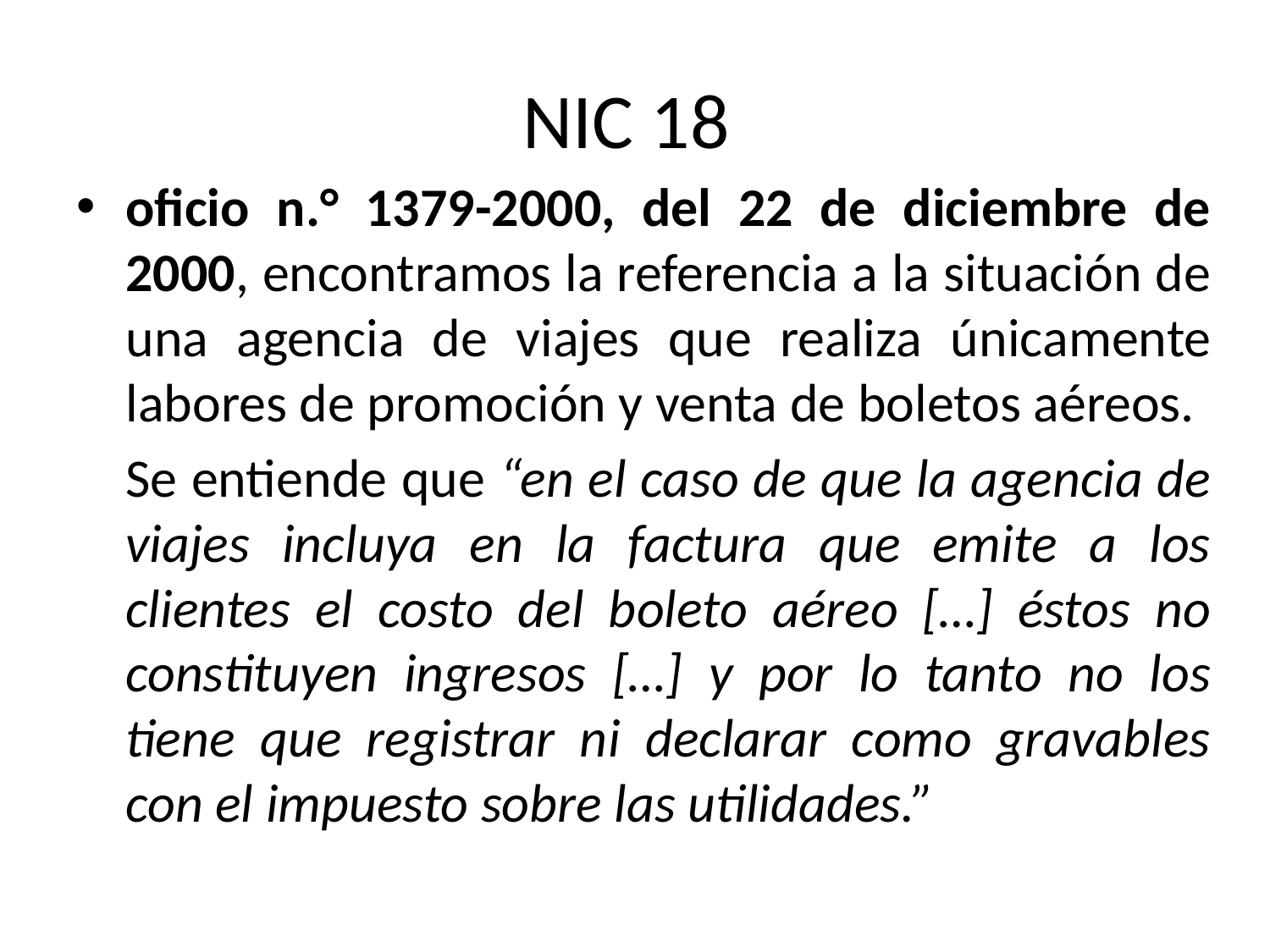

# NIC 18
oficio n.° 1379-2000, del 22 de diciembre de 2000, encontramos la referencia a la situación de una agencia de viajes que realiza únicamente labores de promoción y venta de boletos aéreos.
	Se entiende que “en el caso de que la agencia de viajes incluya en la factura que emite a los clientes el costo del boleto aéreo […] éstos no constituyen ingresos […] y por lo tanto no los tiene que registrar ni declarar como gravables con el impuesto sobre las utilidades.”